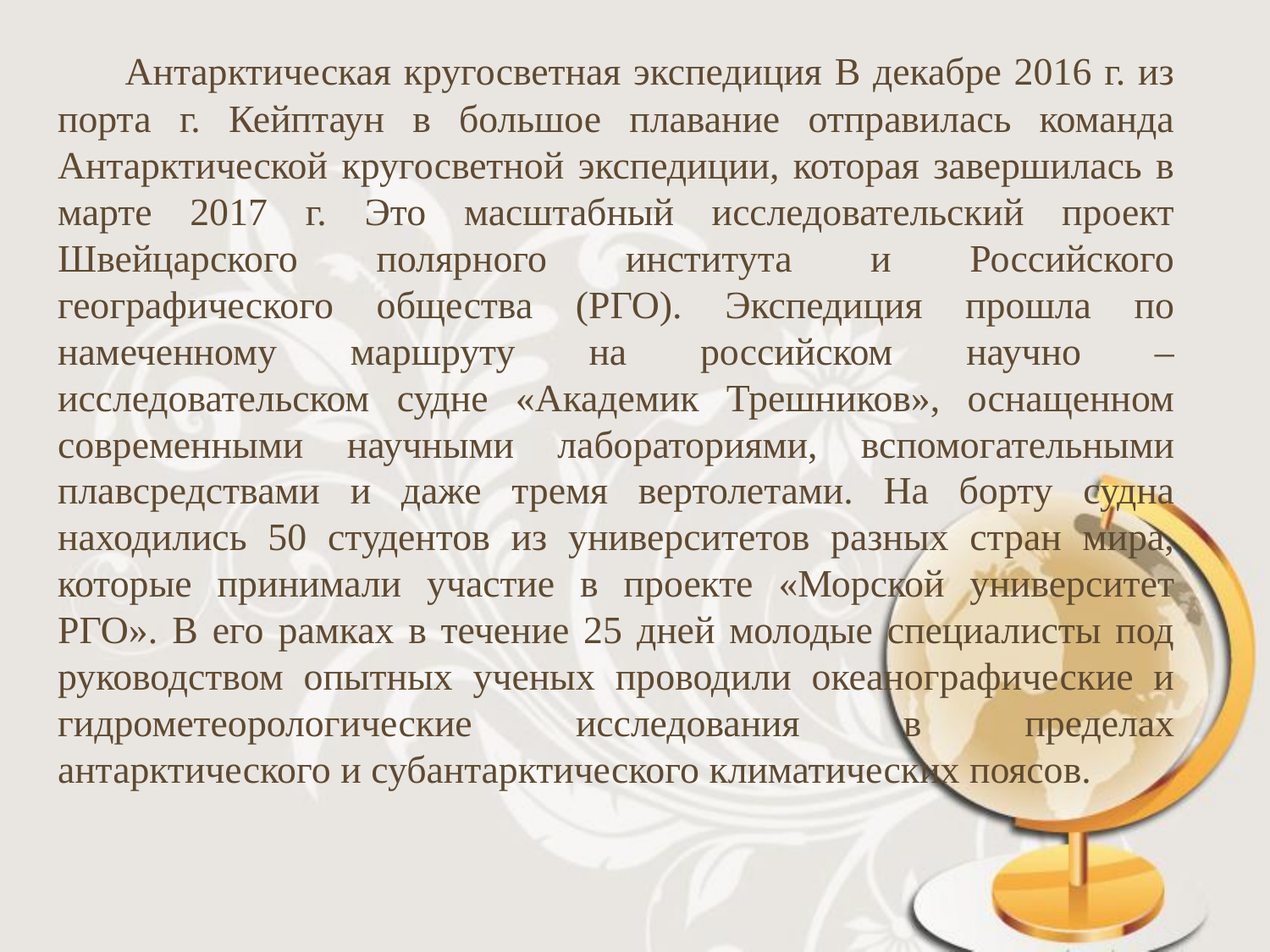

Антарктическая кругосветная экспедиция В декабре 2016 г. из порта г. Кейптаун в большое плавание отправилась команда Антарктической кругосветной экспедиции, которая завершилась в марте 2017 г. Это масштабный исследовательский проект Швейцарского полярного института и Российского географического общества (РГО). Экспедиция прошла по намеченному маршруту на российском научно – исследовательском судне «Академик Трешников», оснащенном современными научными лабораториями, вспомогательными плавсредствами и даже тремя вертолетами. На борту судна находились 50 студентов из университетов разных стран мира, которые принимали участие в проекте «Морской университет РГО». В его рамках в течение 25 дней молодые специалисты под руководством опытных ученых проводили океанографические и гидрометеорологические исследования в пределах антарктического и субантарктического климатических поясов.